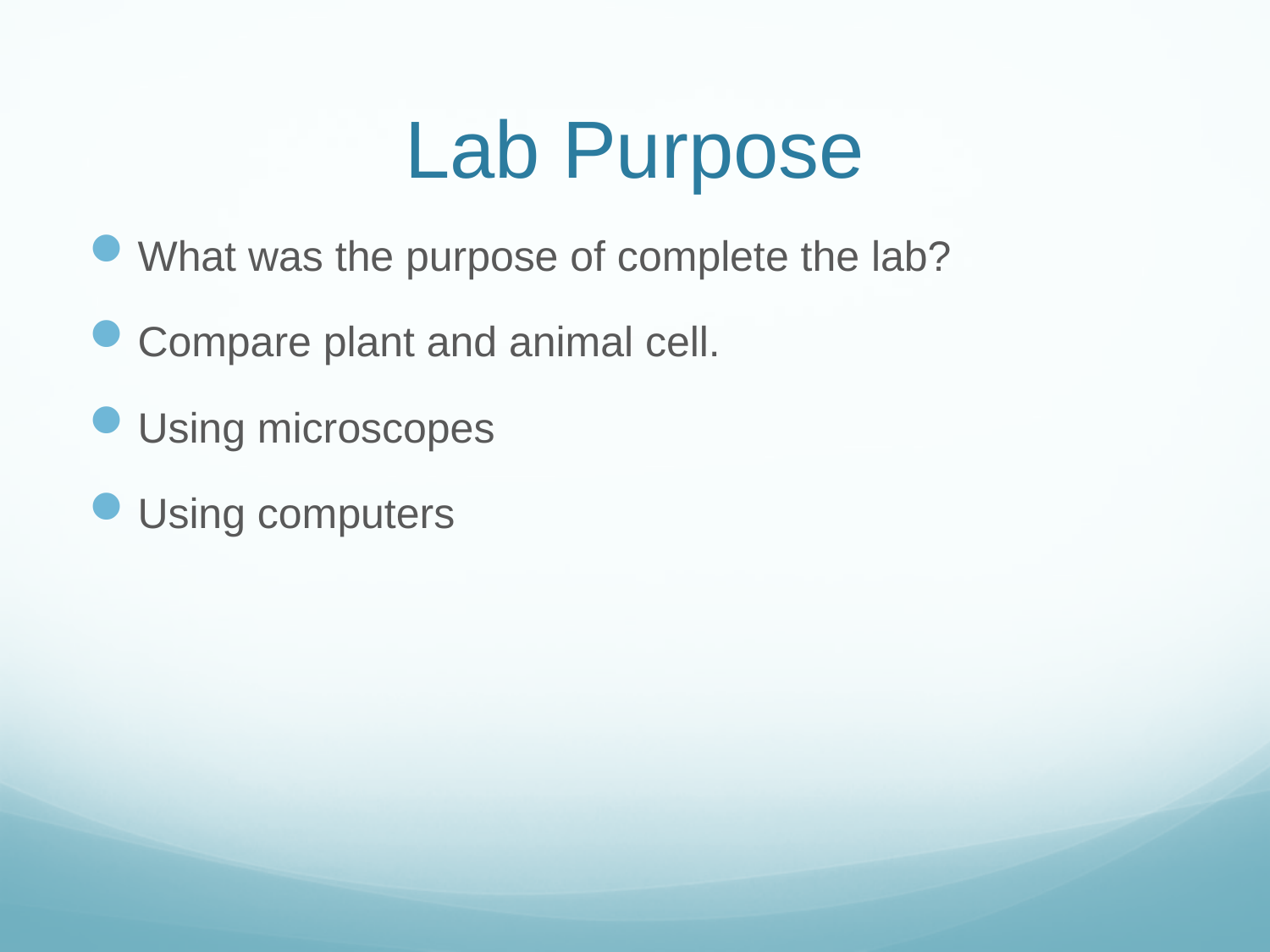

# Lab Purpose
What was the purpose of complete the lab?
Compare plant and animal cell.
Using microscopes
Using computers